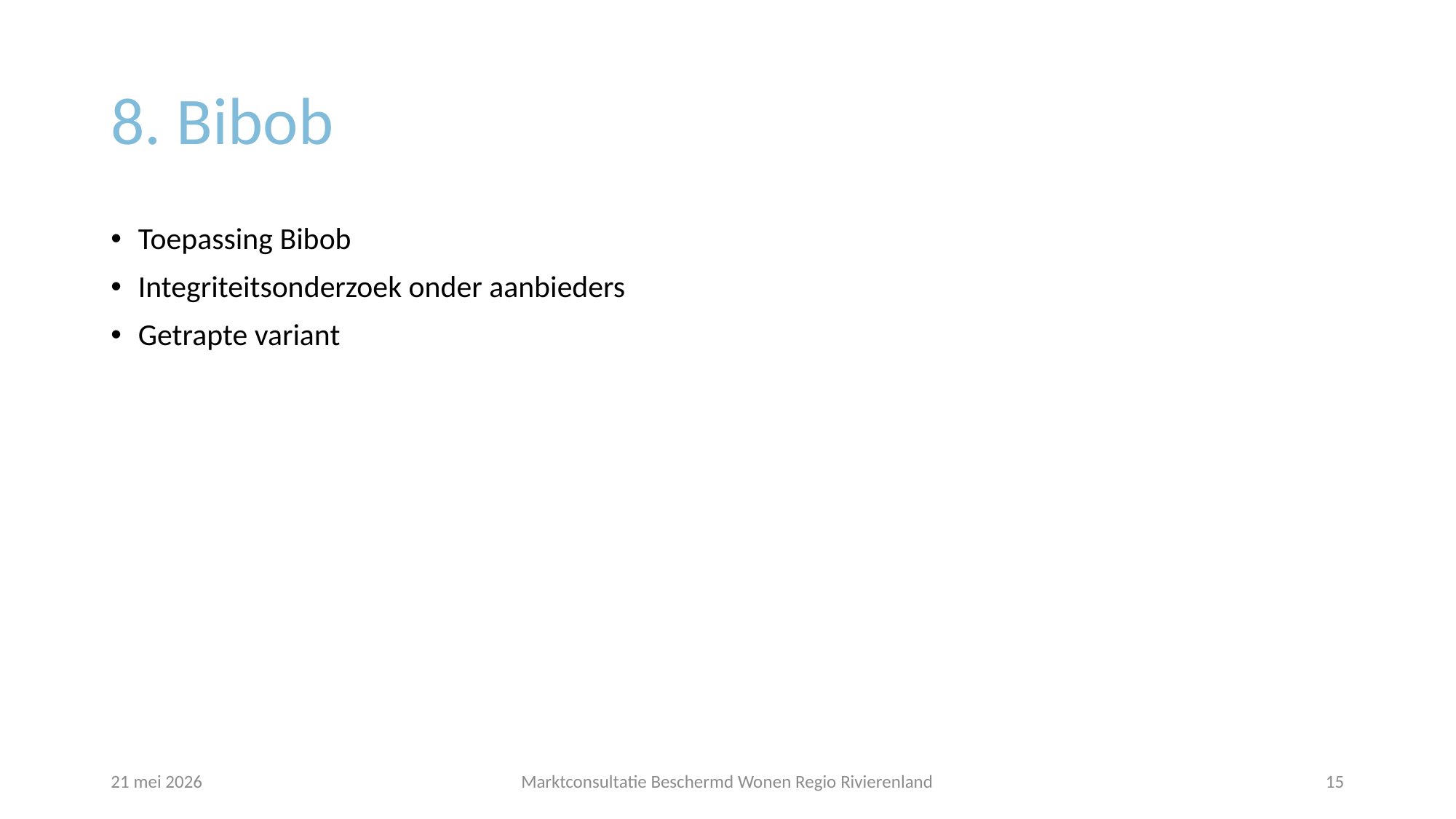

# 8. Bibob
Toepassing Bibob
Integriteitsonderzoek onder aanbieders
Getrapte variant

21 mei 2026
Marktconsultatie Beschermd Wonen Regio Rivierenland
15